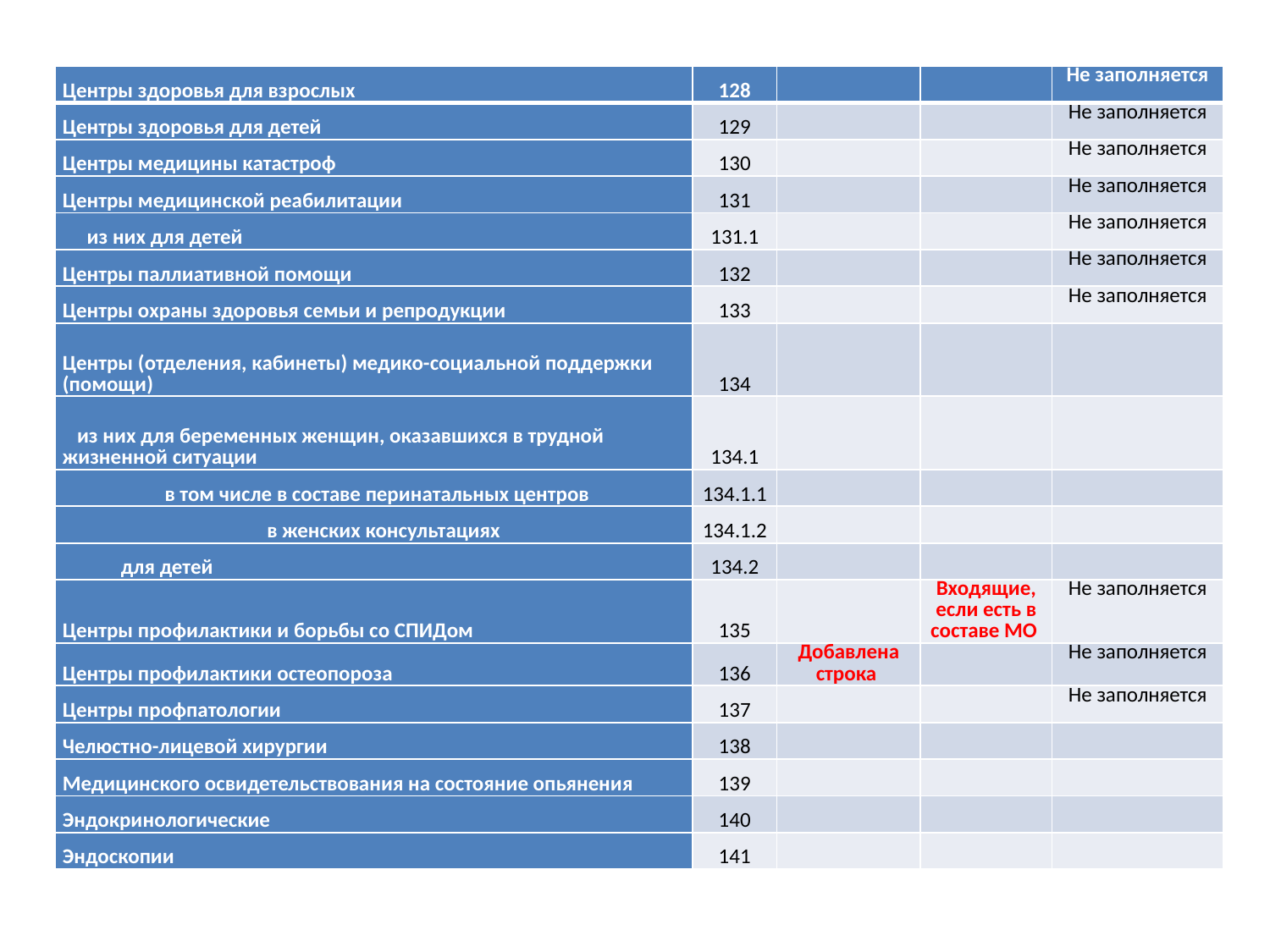

| Центры здоровья для взрослых | 128 |  |  | Не заполняется |
| --- | --- | --- | --- | --- |
| Центры здоровья для детей | 129 |  |  | Не заполняется |
| Центры медицины катастроф | 130 |  |  | Не заполняется |
| Центры медицинской реабилитации | 131 |  |  | Не заполняется |
| из них для детей | 131.1 |  |  | Не заполняется |
| Центры паллиативной помощи | 132 |  |  | Не заполняется |
| Центры охраны здоровья семьи и репродукции | 133 |  |  | Не заполняется |
| Центры (отделения, кабинеты) медико-социальной поддержки (помощи) | 134 |  |  |  |
| из них для беременных женщин, оказавшихся в трудной жизненной ситуации | 134.1 |  |  |  |
| в том числе в составе перинатальных центров | 134.1.1 |  |  |  |
| в женских консультациях | 134.1.2 |  |  |  |
| для детей | 134.2 |  |  |  |
| Центры профилактики и борьбы со СПИДом | 135 |  | Входящие, если есть в составе МО | Не заполняется |
| Центры профилактики остеопороза | 136 | Добавлена строка |  | Не заполняется |
| Центры профпатологии | 137 |  |  | Не заполняется |
| Челюстно-лицевой хирургии | 138 |  |  |  |
| Медицинского освидетельствования на состояние опьянения | 139 |  |  |  |
| Эндокринологические | 140 |  |  |  |
| Эндоскопии | 141 |  |  |  |